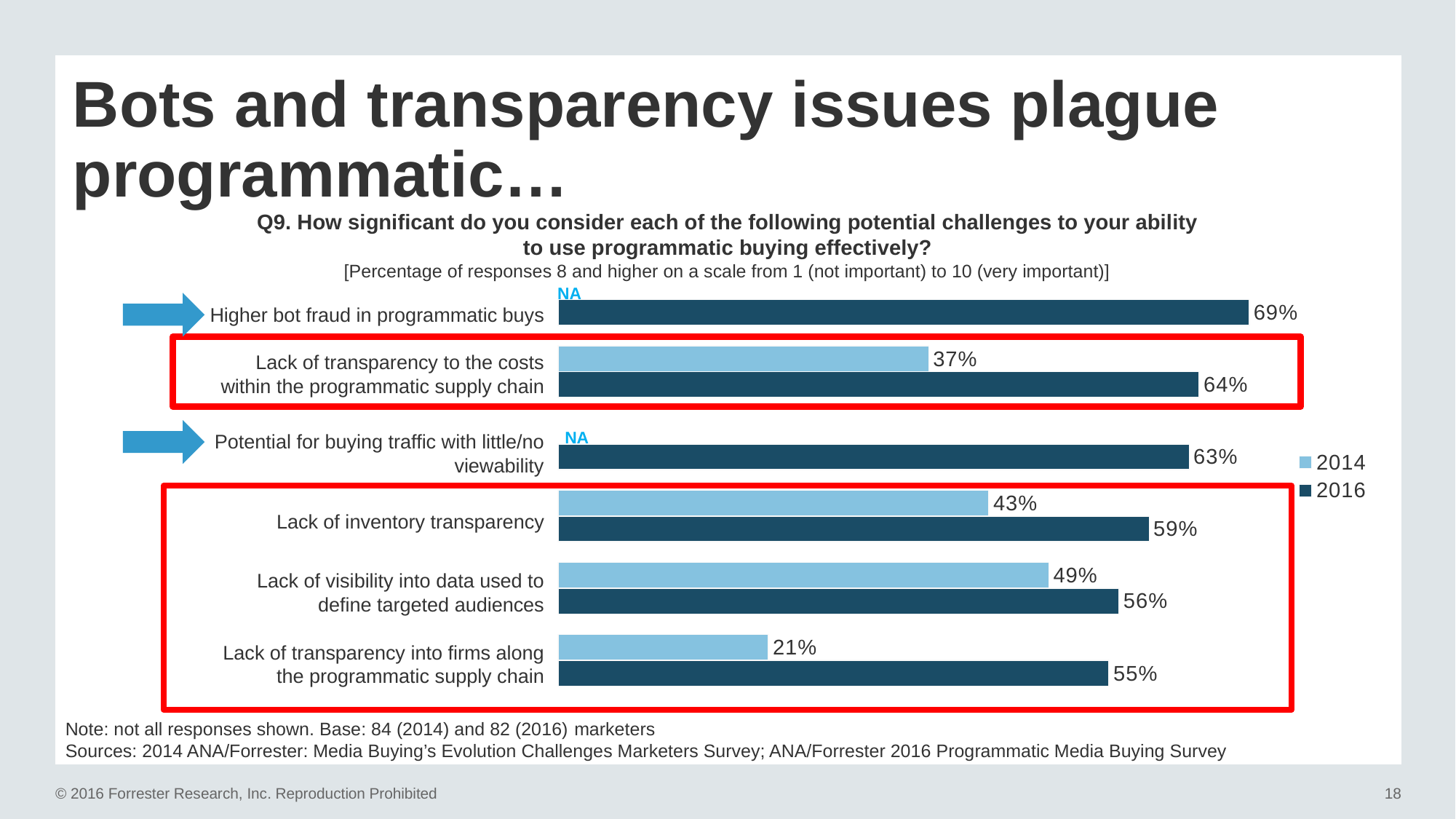

# Bots and transparency issues plague programmatic…

### Chart

| Category | 2016 | 2014 |
|---|---|---|
| Lack of transparency into the firms along the programmatic supply chain (i.e., not knowing all the firms that are touching my business) | 0.55 | 0.21 |
| Lack of visibility into data used to define audiences for targeting | 0.56 | 0.49 |
| Lack of inventory transparency, i.e., less visibility into where our ads are placed | 0.59 | 0.43 |
| Potential for buying traffic with little/no viewability | 0.63 | None |
| Lack of transparency to the costs within the programmatic supply chain, i.e., only $.30 to $.40 of every dollar actually buys media | 0.64 | 0.37 |
| Higher bot fraud (i.e., non-human traffic) in programmatic buys | 0.69 | None |
Q9. How significant do you consider each of the following potential challenges to your ability
to use programmatic buying effectively?
[Percentage of responses 8 and higher on a scale from 1 (not important) to 10 (very important)]
NA

Higher bot fraud in programmatic buys

Lack of transparency to the costs within the programmatic supply chain
NA
Potential for buying traffic with little/no viewability
Lack of inventory transparency
Lack of visibility into data used to define targeted audiences
Lack of transparency into firms along the programmatic supply chain
Note: not all responses shown. Base: 84 (2014) and 82 (2016) marketers
Sources: 2014 ANA/Forrester: Media Buying’s Evolution Challenges Marketers Survey; ANA/Forrester 2016 Programmatic Media Buying Survey